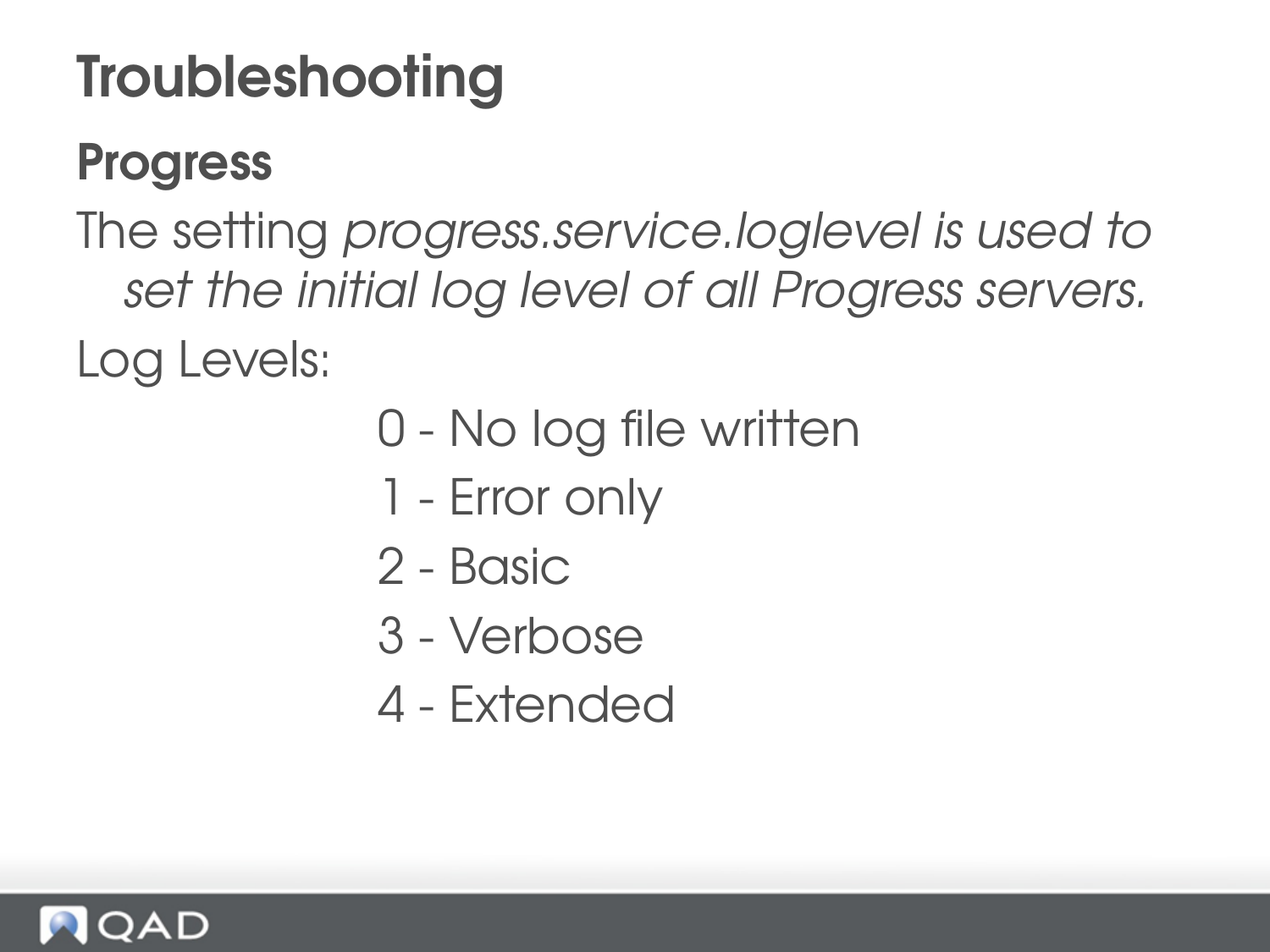

# Troubleshooting
Progress
The setting progress.service.loglevel is used to set the initial log level of all Progress servers.
Log Levels:
			0 - No log file written
			1 - Error only
			2 - Basic
			3 - Verbose
			4 - Extended